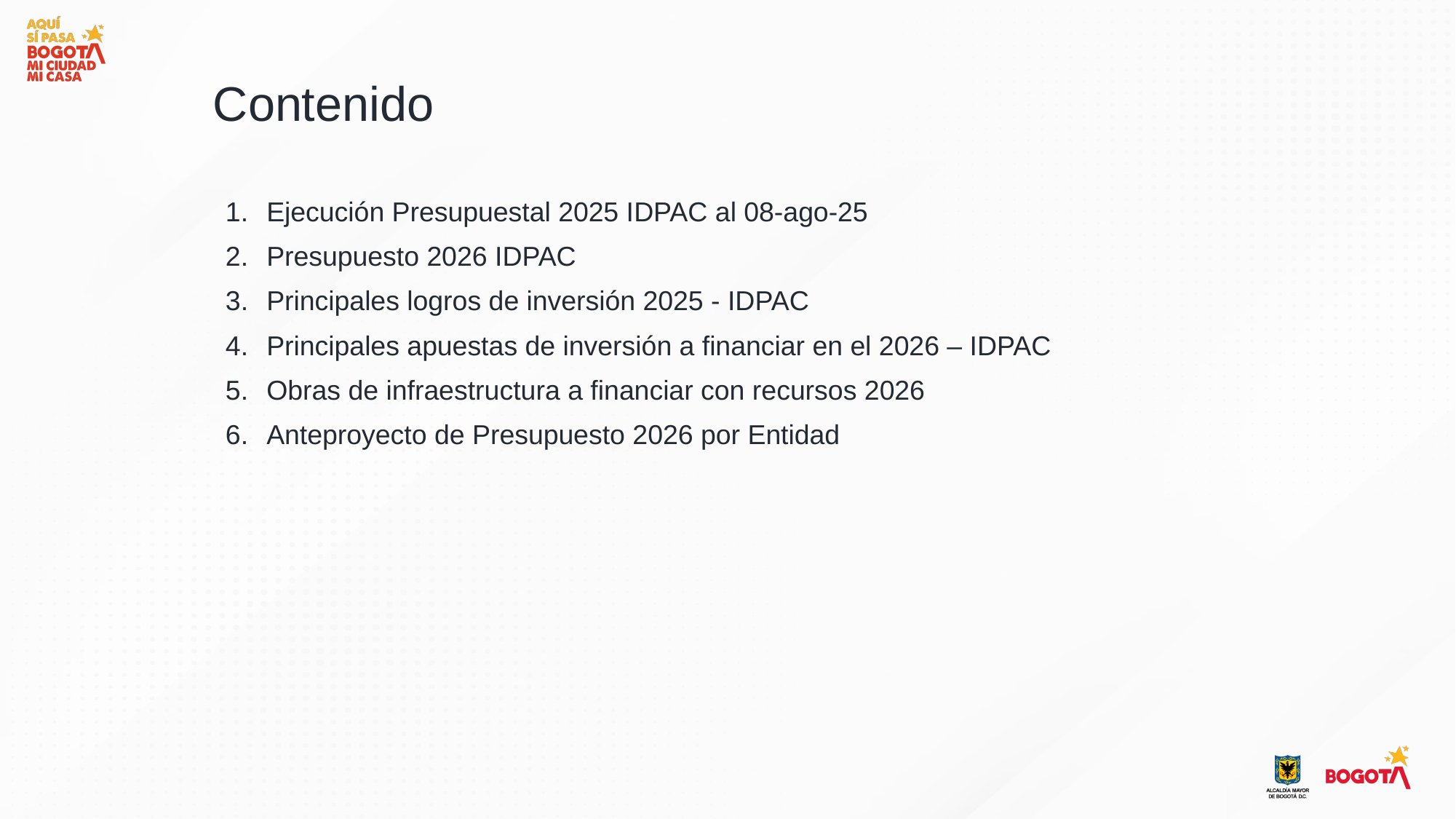

# Contenido
Ejecución Presupuestal 2025 IDPAC al 08-ago-25
Presupuesto 2026 IDPAC
Principales logros de inversión 2025 - IDPAC
Principales apuestas de inversión a financiar en el 2026 – IDPAC
Obras de infraestructura a financiar con recursos 2026
Anteproyecto de Presupuesto 2026 por Entidad